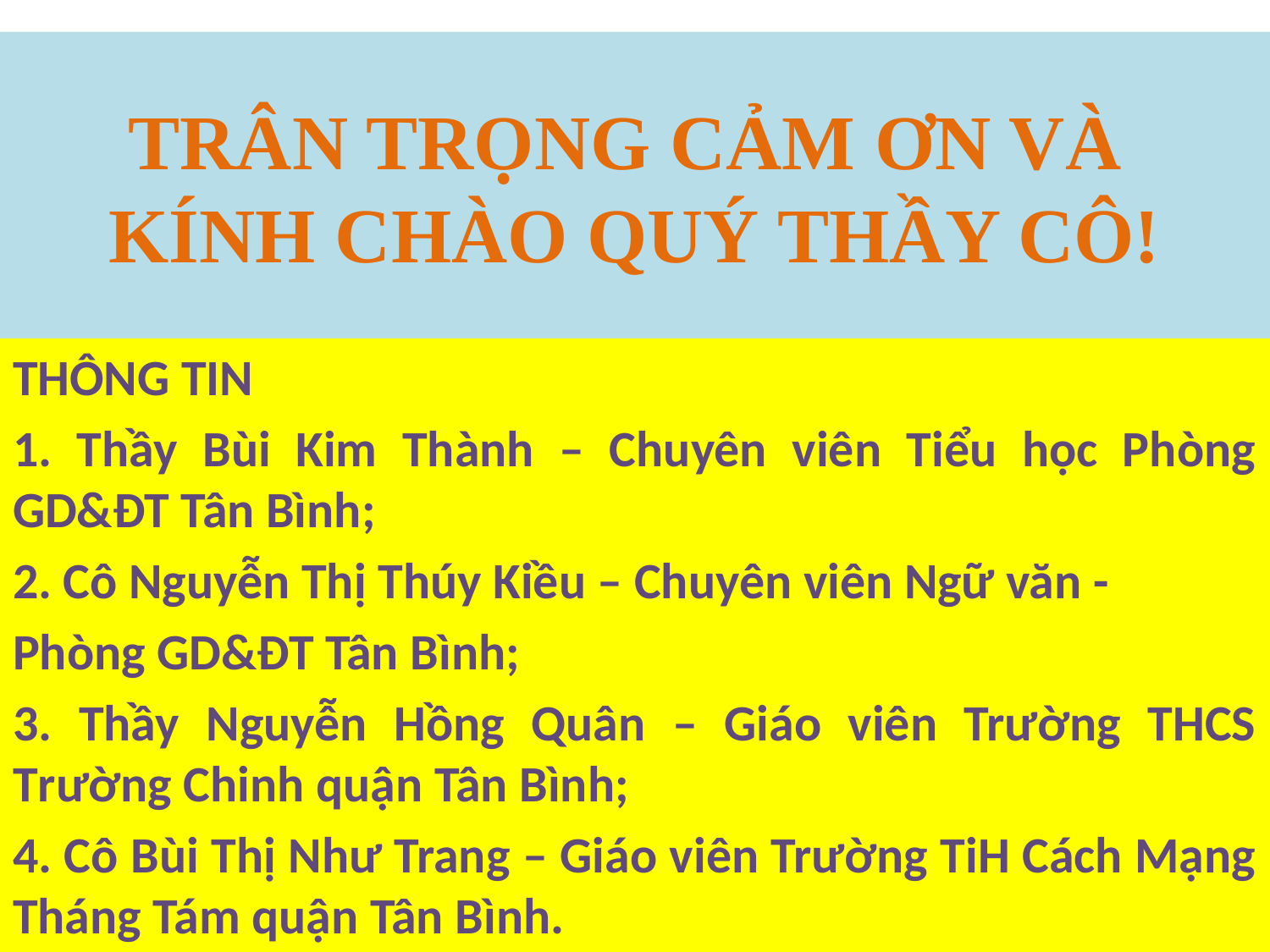

# TRÂN TRỌNG CẢM ƠN VÀ KÍNH CHÀO QUÝ THẦY CÔ!
THÔNG TIN
1. Thầy Bùi Kim Thành – Chuyên viên Tiểu học Phòng GD&ĐT Tân Bình;
2. Cô Nguyễn Thị Thúy Kiều – Chuyên viên Ngữ văn -
Phòng GD&ĐT Tân Bình;
3. Thầy Nguyễn Hồng Quân – Giáo viên Trường THCS Trường Chinh quận Tân Bình;
4. Cô Bùi Thị Như Trang – Giáo viên Trường TiH Cách Mạng Tháng Tám quận Tân Bình.